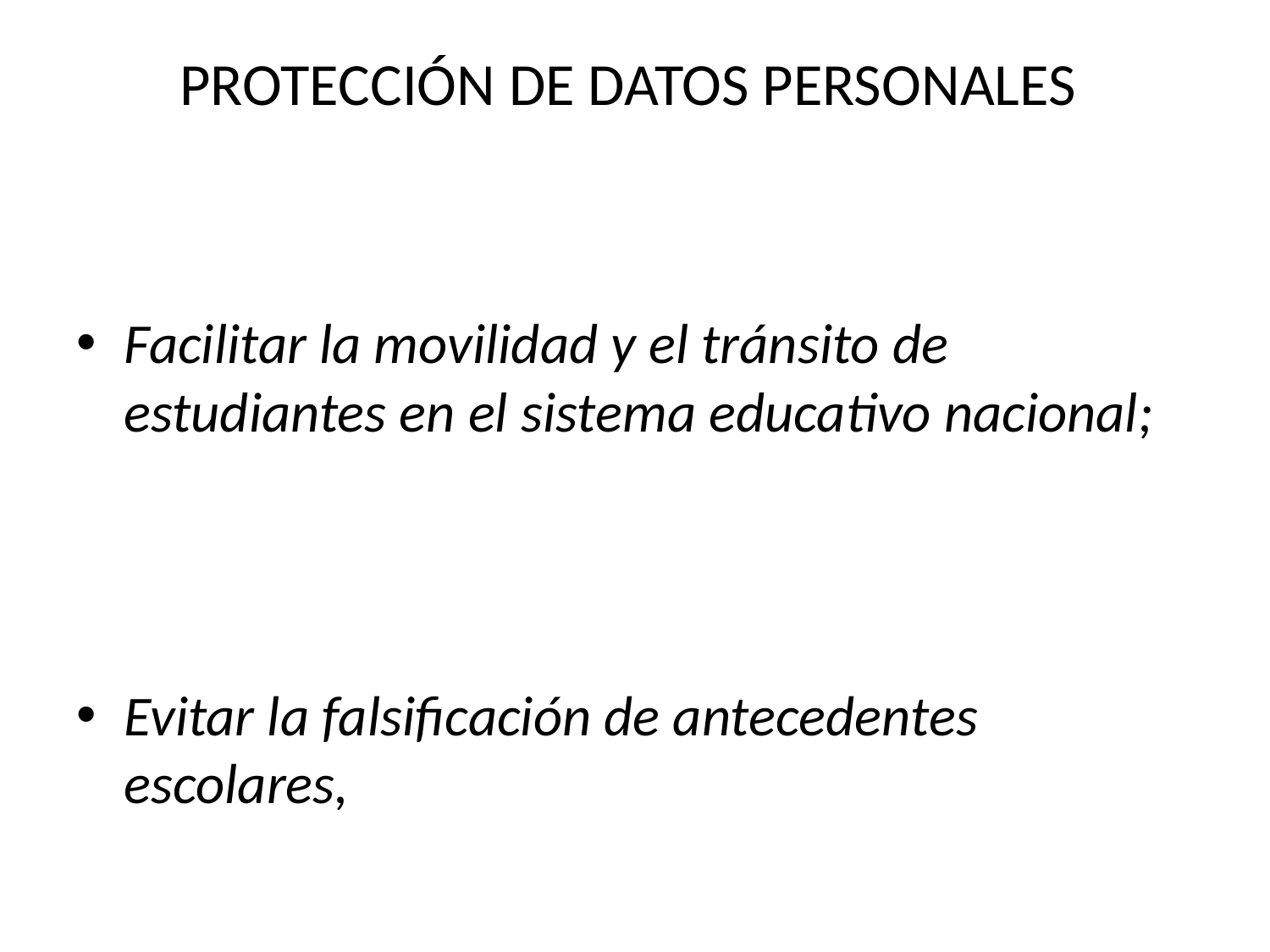

# PROTECCIÓN DE DATOS PERSONALES

Facilitar la movilidad y el tránsito de estudiantes en el sistema educativo nacional;

Evitar la falsificación de antecedentes escolares,